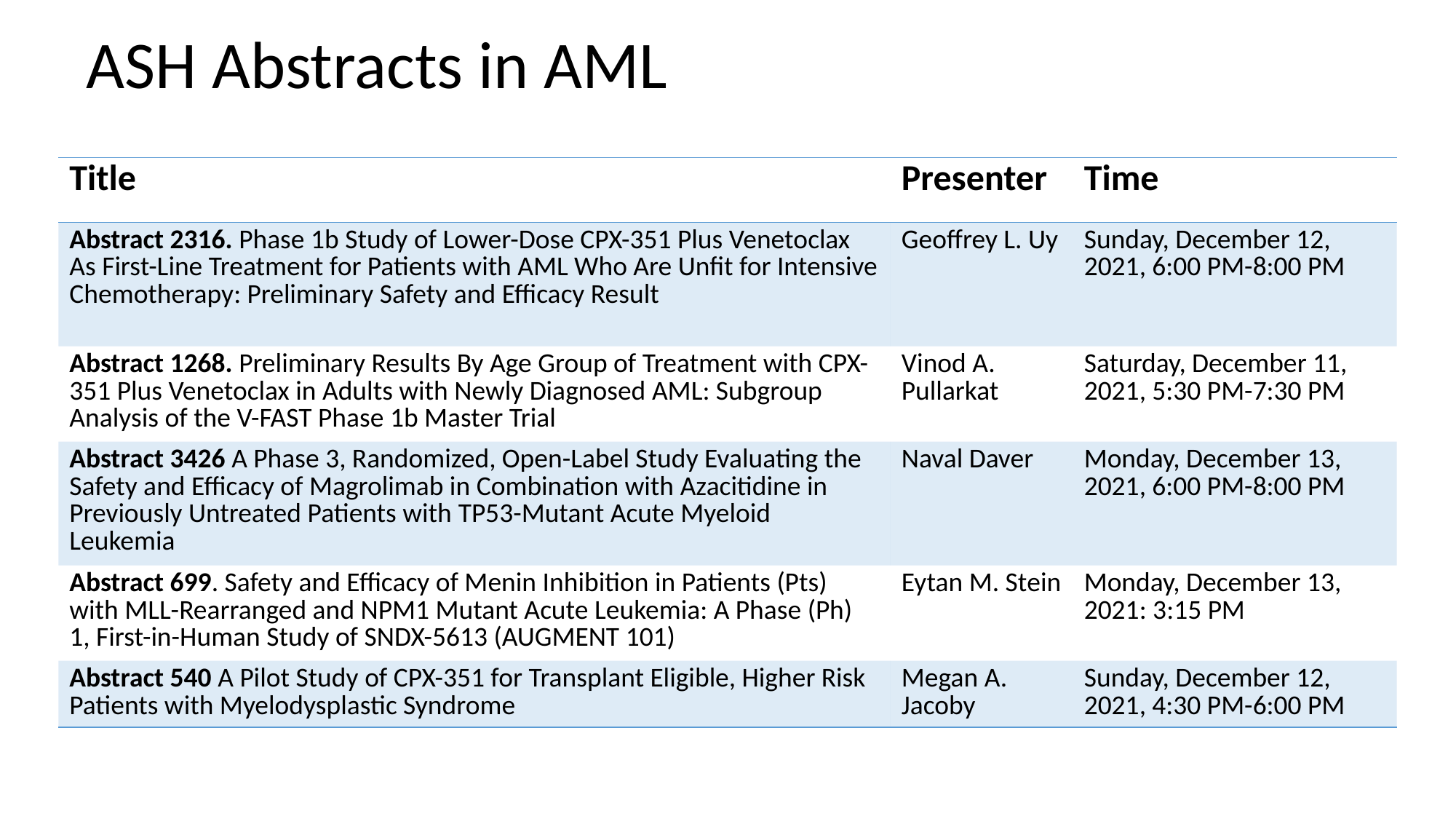

# ASH Abstracts in AML
| Title | Presenter | Time |
| --- | --- | --- |
| Abstract 2316. Phase 1b Study of Lower-Dose CPX-351 Plus Venetoclax As First-Line Treatment for Patients with AML Who Are Unfit for Intensive Chemotherapy: Preliminary Safety and Efficacy Result | Geoffrey L. Uy | Sunday, December 12, 2021, 6:00 PM-8:00 PM |
| Abstract 1268. Preliminary Results By Age Group of Treatment with CPX-351 Plus Venetoclax in Adults with Newly Diagnosed AML: Subgroup Analysis of the V-FAST Phase 1b Master Trial | Vinod A. Pullarkat | Saturday, December 11, 2021, 5:30 PM-7:30 PM |
| Abstract 3426 A Phase 3, Randomized, Open-Label Study Evaluating the Safety and Efficacy of Magrolimab in Combination with Azacitidine in Previously Untreated Patients with TP53-Mutant Acute Myeloid Leukemia | Naval Daver | Monday, December 13, 2021, 6:00 PM-8:00 PM |
| Abstract 699. Safety and Efficacy of Menin Inhibition in Patients (Pts) with MLL-Rearranged and NPM1 Mutant Acute Leukemia: A Phase (Ph) 1, First-in-Human Study of SNDX-5613 (AUGMENT 101) | Eytan M. Stein | Monday, December 13, 2021: 3:15 PM |
| Abstract 540 A Pilot Study of CPX-351 for Transplant Eligible, Higher Risk Patients with Myelodysplastic Syndrome | Megan A. Jacoby | Sunday, December 12, 2021, 4:30 PM-6:00 PM |